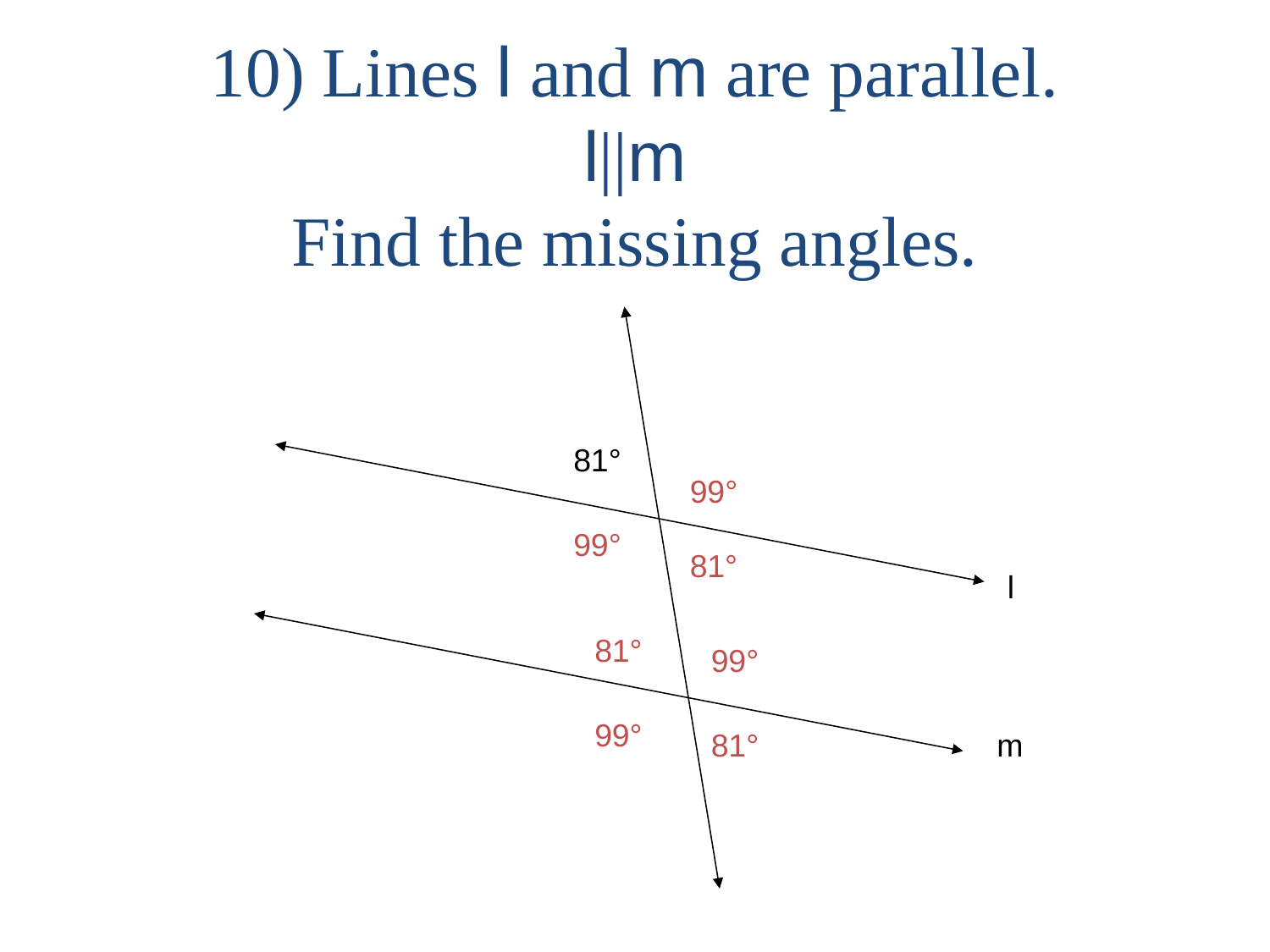

10) Lines l and m are parallel.
l||m
Find the missing angles.

81°

99°
99°
81°
l

81°
99°
99°
81°
m